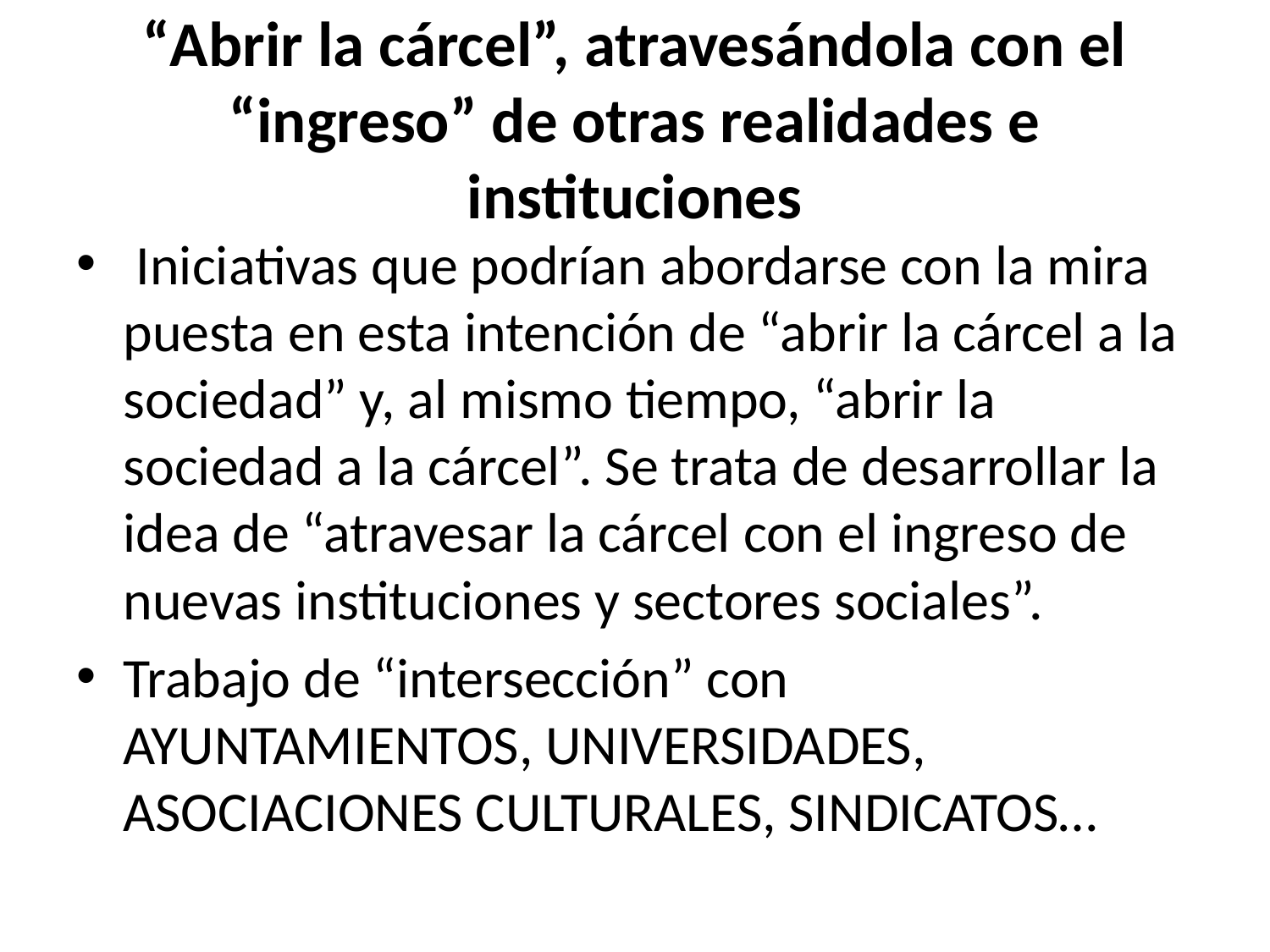

# “Abrir la cárcel”, atravesándola con el “ingreso” de otras realidades e instituciones
 Iniciativas que podrían abordarse con la mira puesta en esta intención de “abrir la cárcel a la sociedad” y, al mismo tiempo, “abrir la sociedad a la cárcel”. Se trata de desarrollar la idea de “atravesar la cárcel con el ingreso de nuevas instituciones y sectores sociales”.
Trabajo de “intersección” con AYUNTAMIENTOS, UNIVERSIDADES, ASOCIACIONES CULTURALES, SINDICATOS…